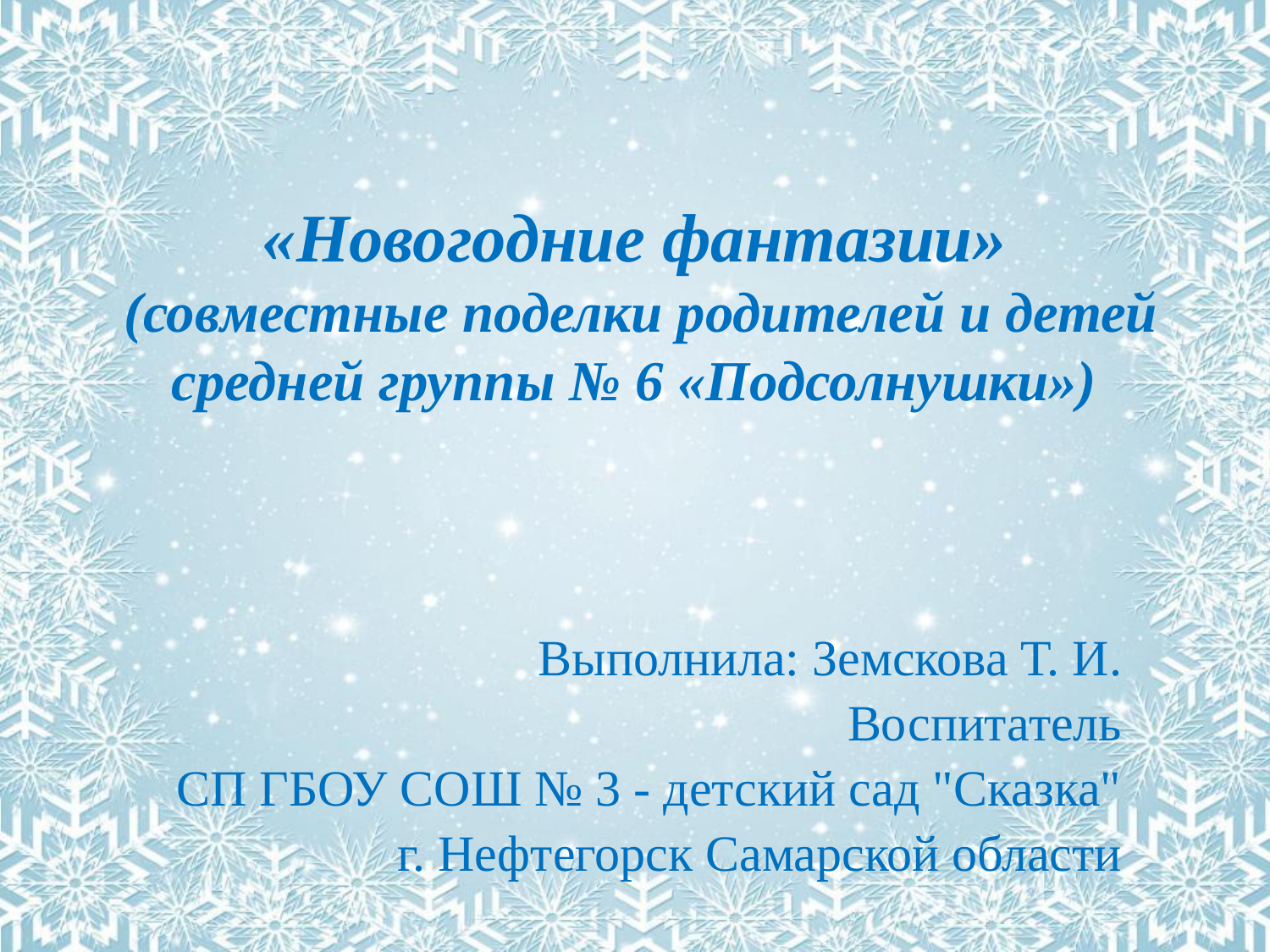

# «Новогодние фантазии» (совместные поделки родителей и детей средней группы № 6 «Подсолнушки»)
Выполнила: Земскова Т. И.
Воспитатель
СП ГБОУ СОШ № 3 - детский сад "Сказка"
г. Нефтегорск Самарской области